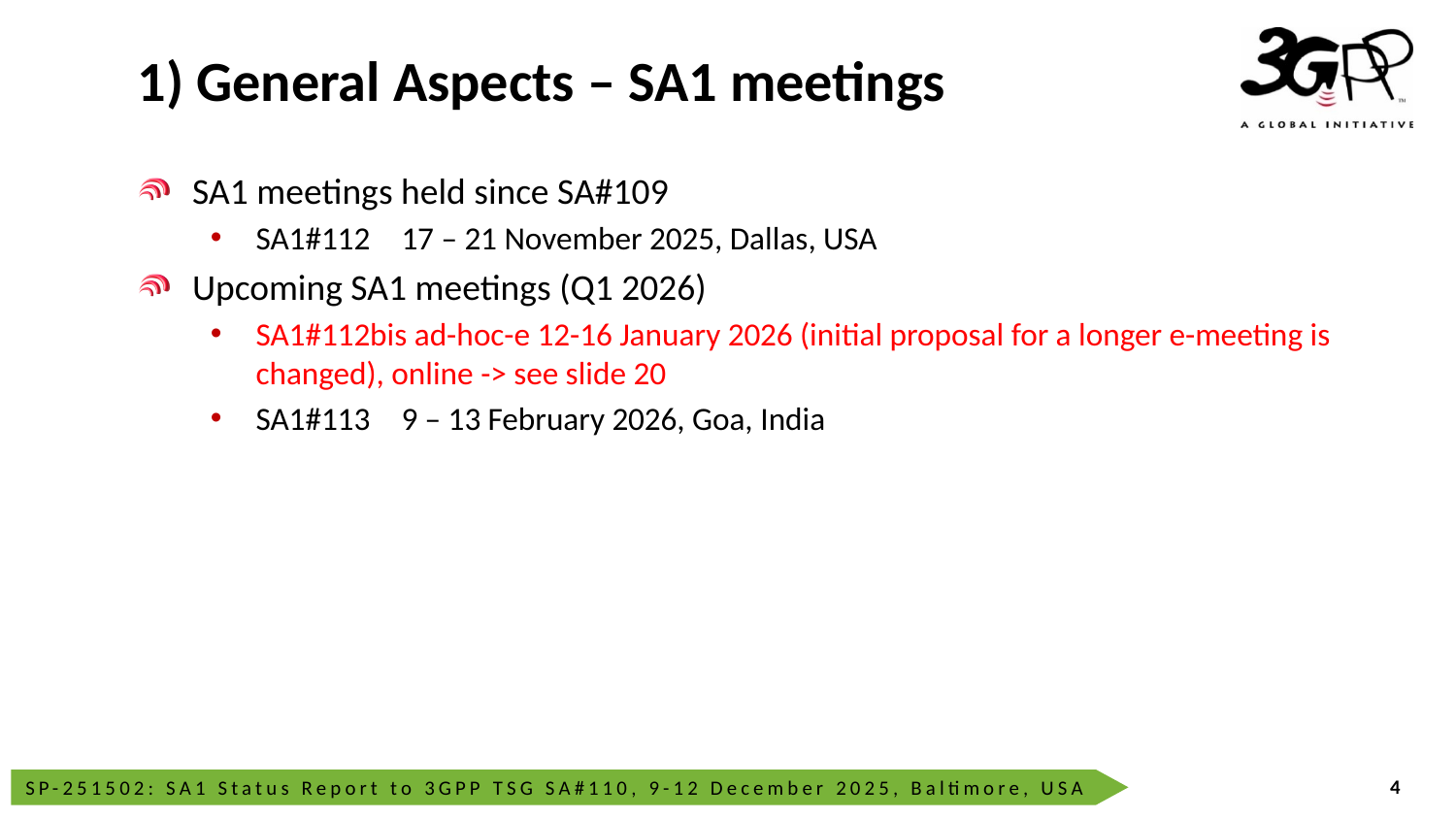

# 1) General Aspects – SA1 meetings
SA1 meetings held since SA#109
SA1#112	17 – 21 November 2025, Dallas, USA
Upcoming SA1 meetings (Q1 2026)
SA1#112bis ad-hoc-e 12-16 January 2026 (initial proposal for a longer e-meeting is changed), online -> see slide 20
SA1#113	9 – 13 February 2026, Goa, India